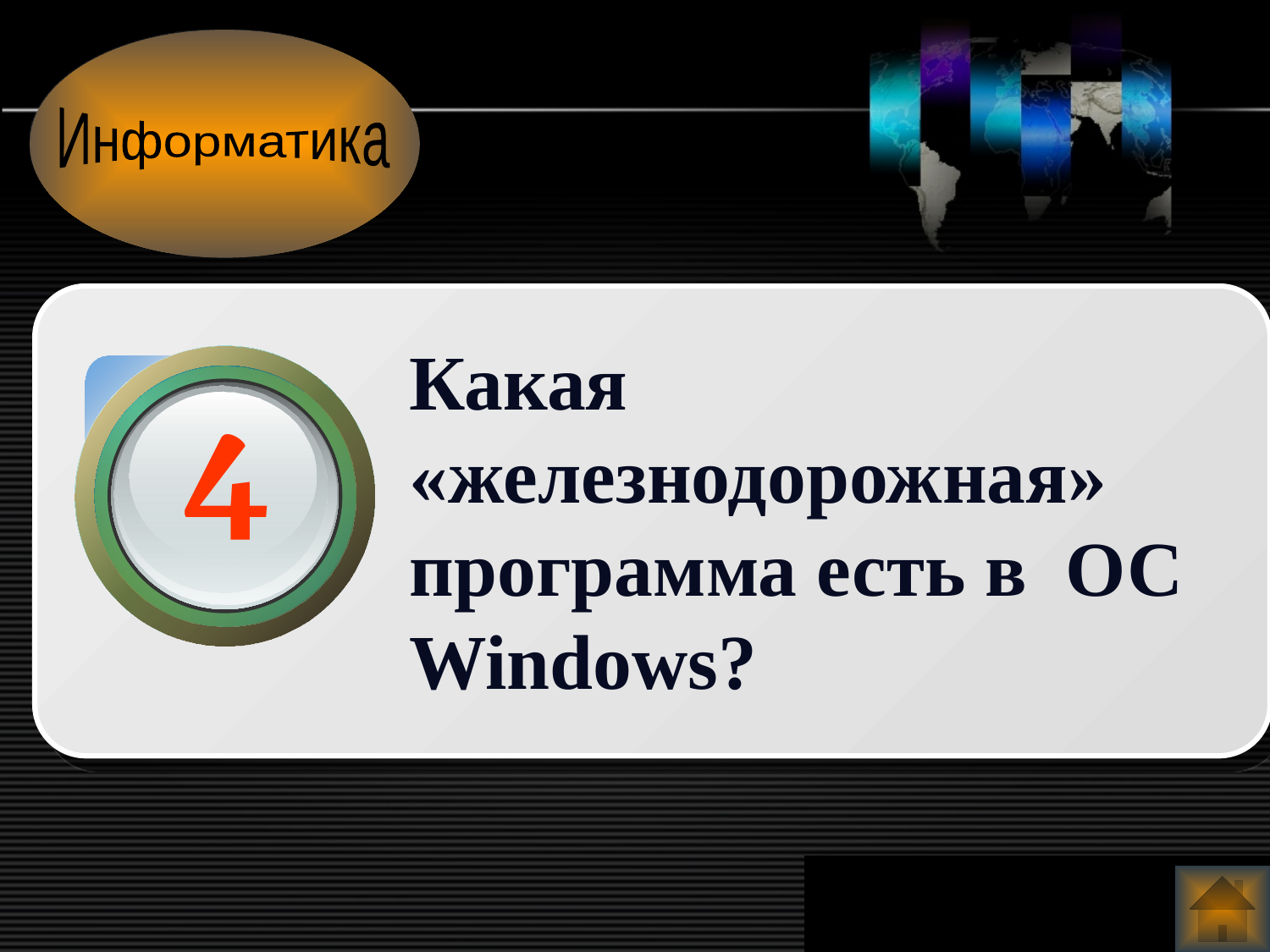

Информатика

Какая «железнодорожная» программа есть в  ОС Windows?

4

www.themegallery.com